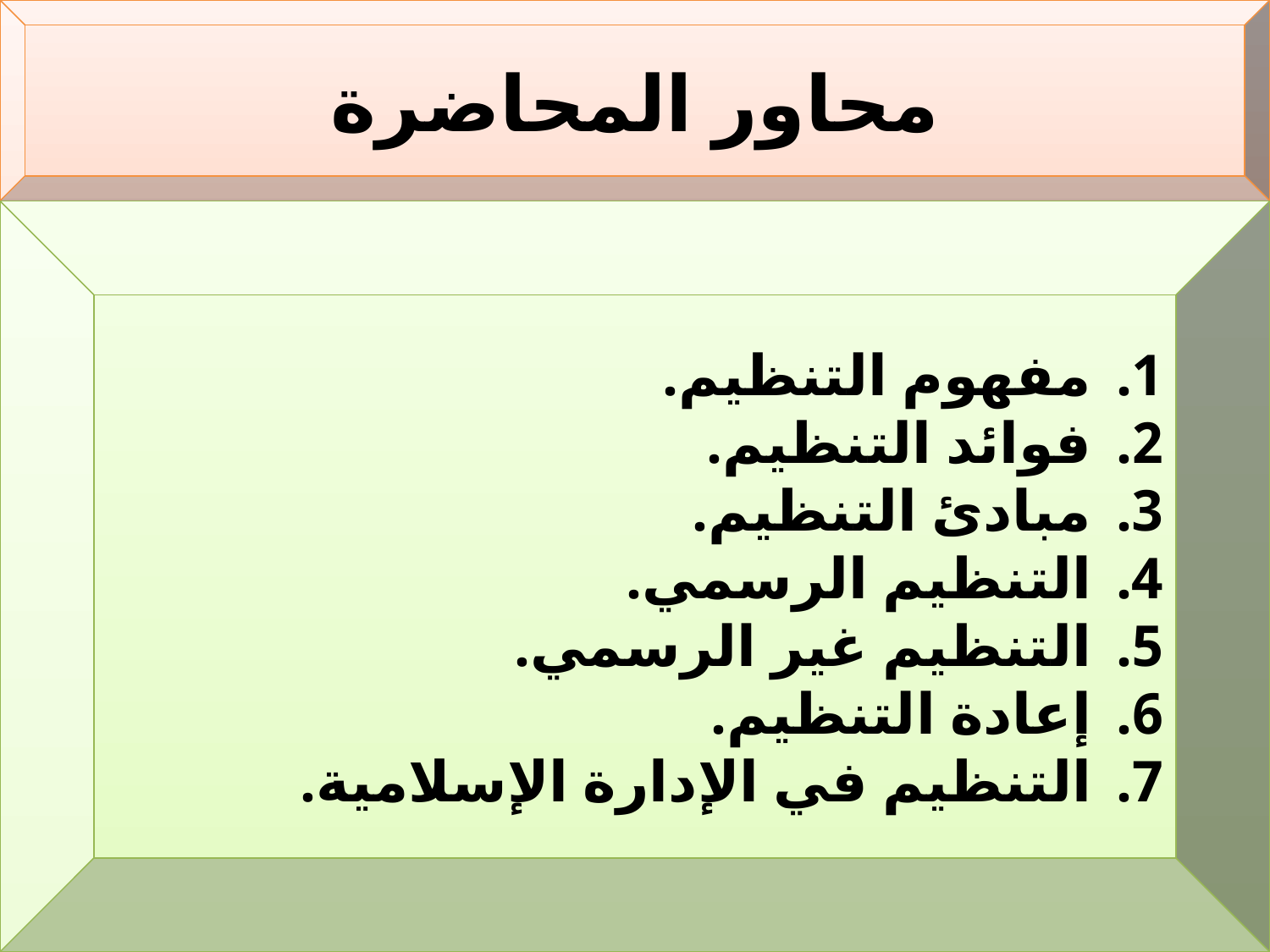

محاور المحاضرة
مفهوم التنظيم.
فوائد التنظيم.
مبادئ التنظيم.
التنظيم الرسمي.
التنظيم غير الرسمي.
إعادة التنظيم.
التنظيم في الإدارة الإسلامية.
3